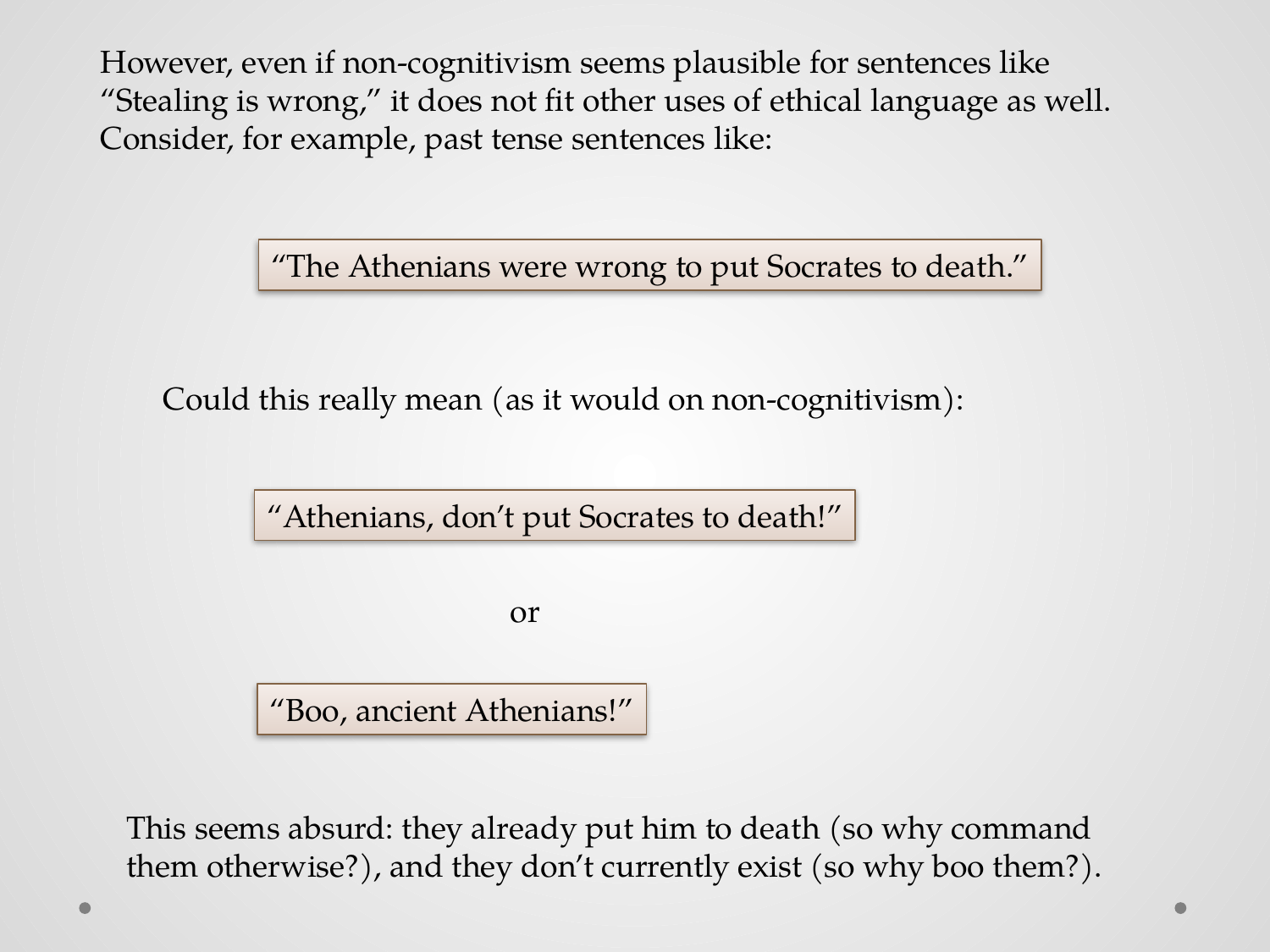

However, even if non-cognitivism seems plausible for sentences like “Stealing is wrong,” it does not fit other uses of ethical language as well. Consider, for example, past tense sentences like:
“The Athenians were wrong to put Socrates to death.”
Could this really mean (as it would on non-cognitivism):
“Athenians, don’t put Socrates to death!”
or
“Boo, ancient Athenians!”
This seems absurd: they already put him to death (so why command them otherwise?), and they don’t currently exist (so why boo them?).